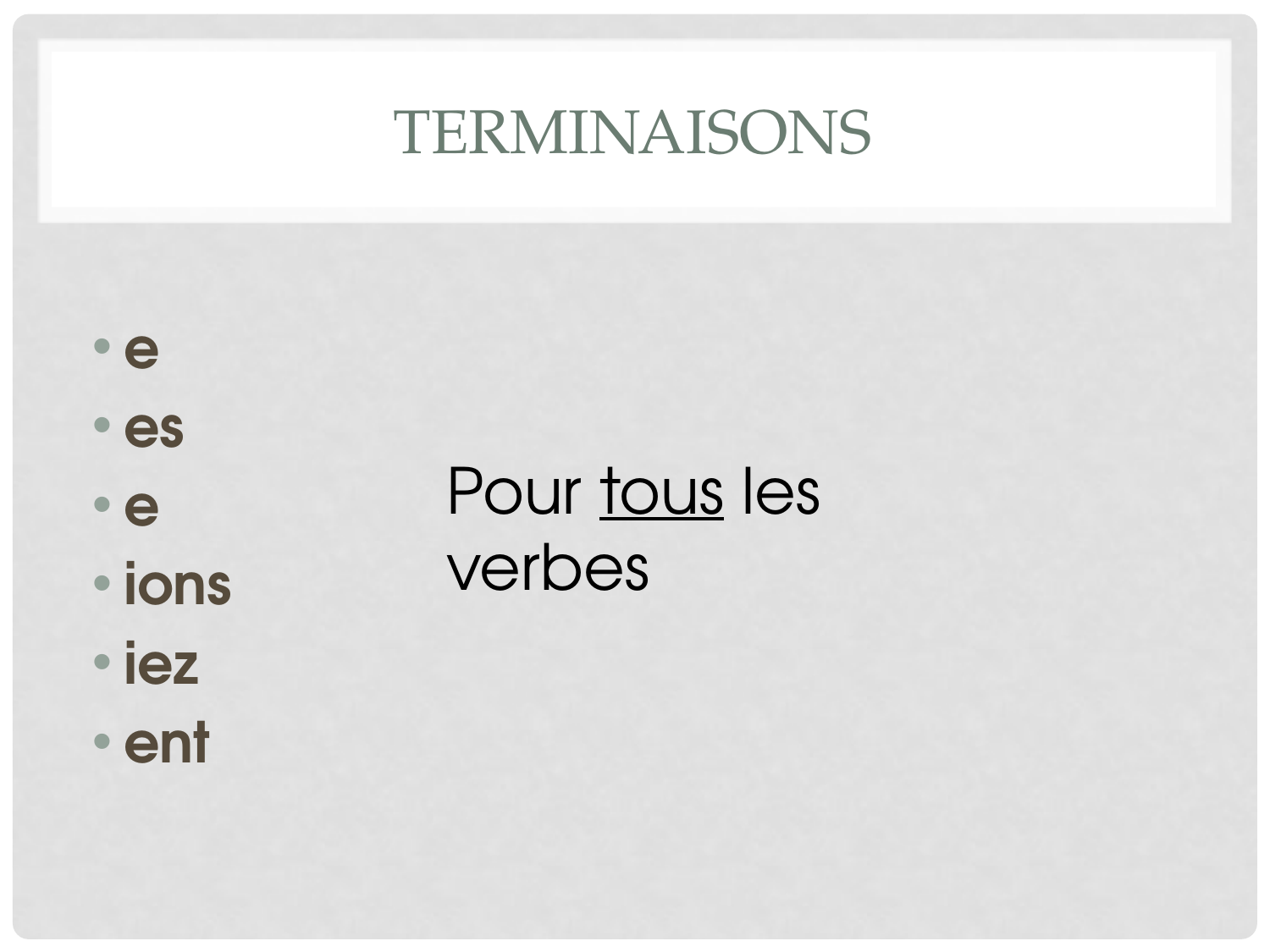

# Terminaisons

e
es
e
ions
iez
ent

Pour tous les verbes